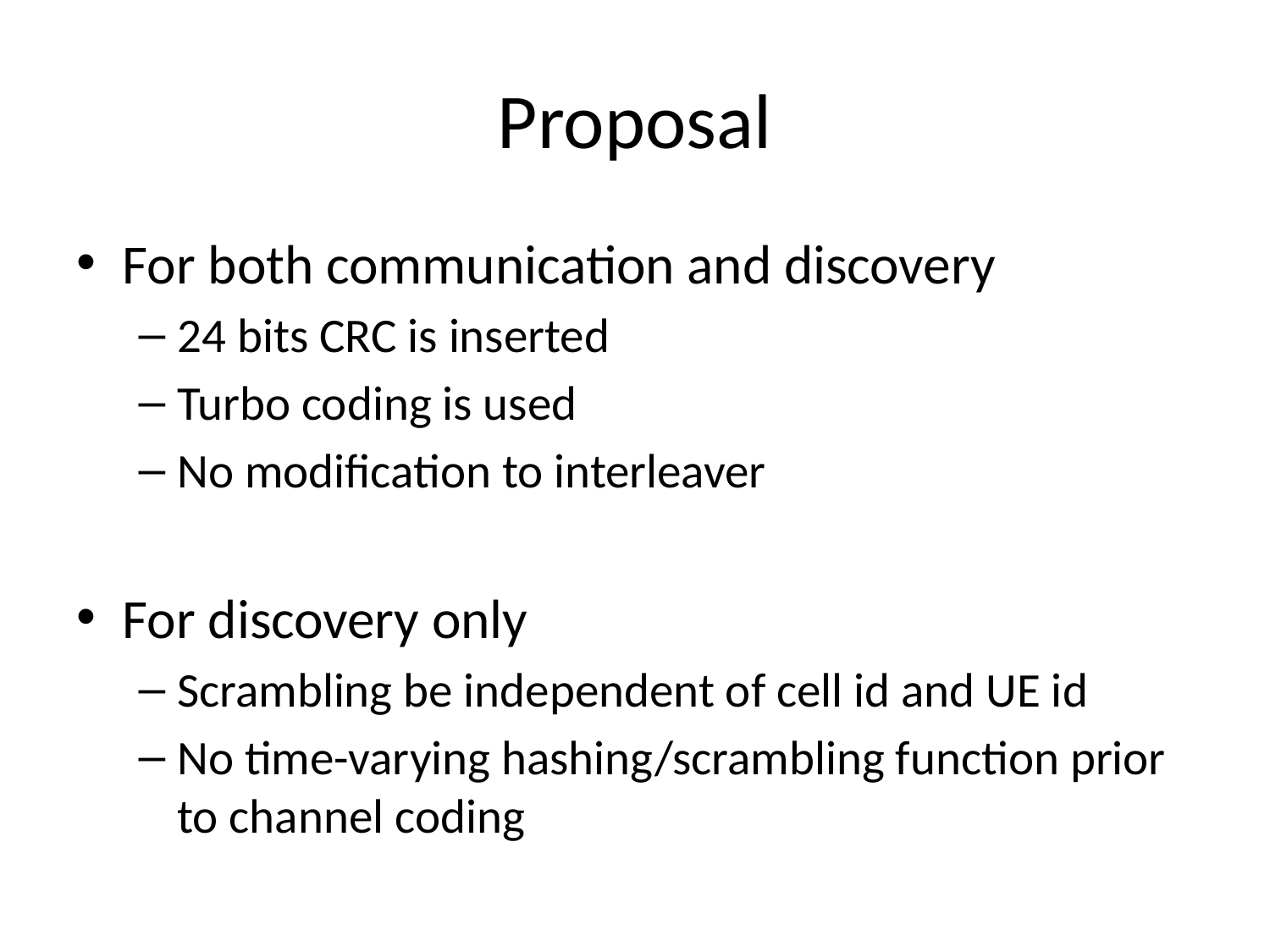

# Proposal
For both communication and discovery
24 bits CRC is inserted
Turbo coding is used
No modification to interleaver

For discovery only
Scrambling be independent of cell id and UE id
No time-varying hashing/scrambling function prior to channel coding